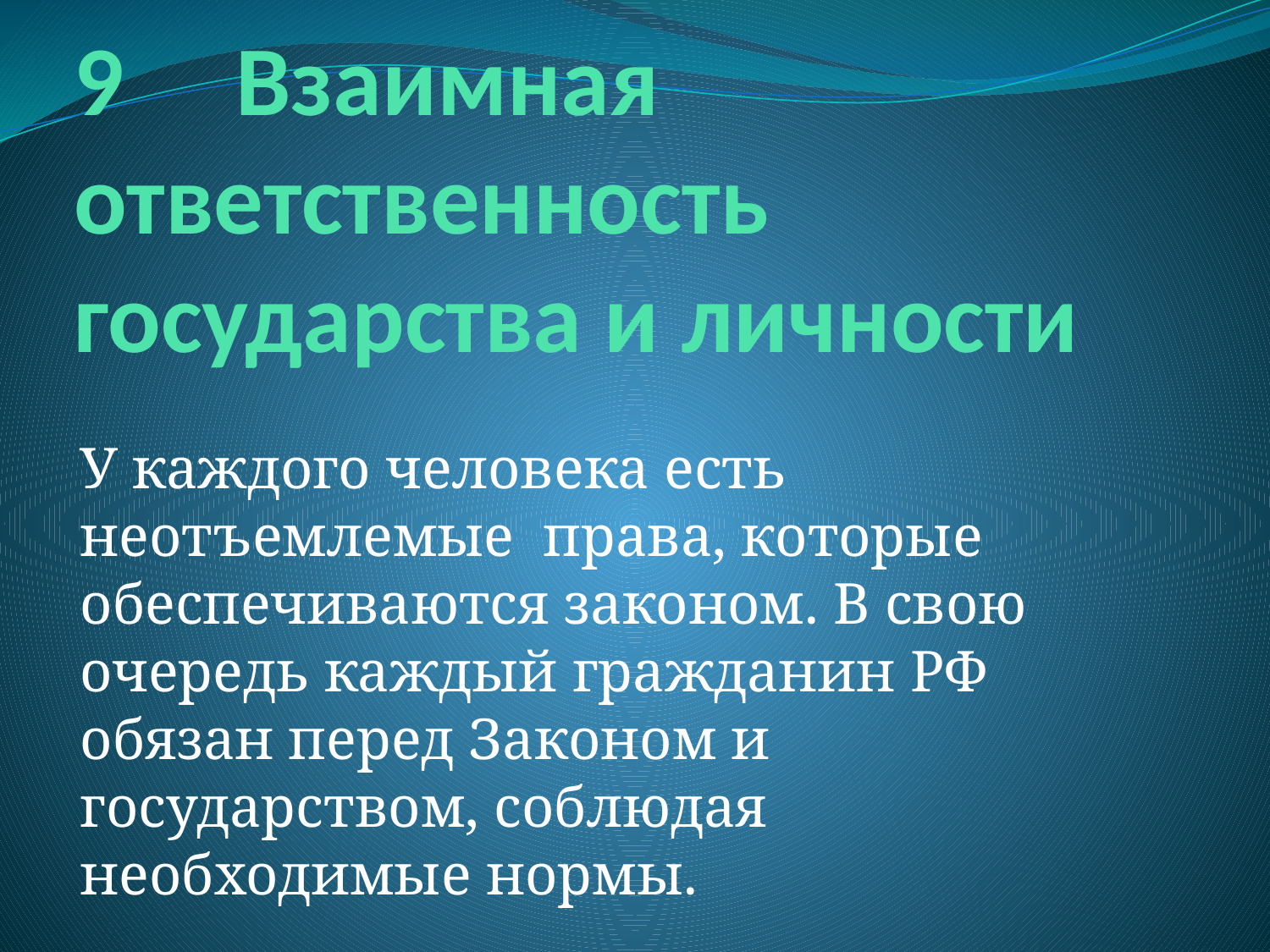

# 9     Взаимная ответственность государства и личности
У каждого человека есть неотъемлемые  права, которые обеспечиваются законом. В свою очередь каждый гражданин РФ обязан перед Законом и государством, соблюдая необходимые нормы.